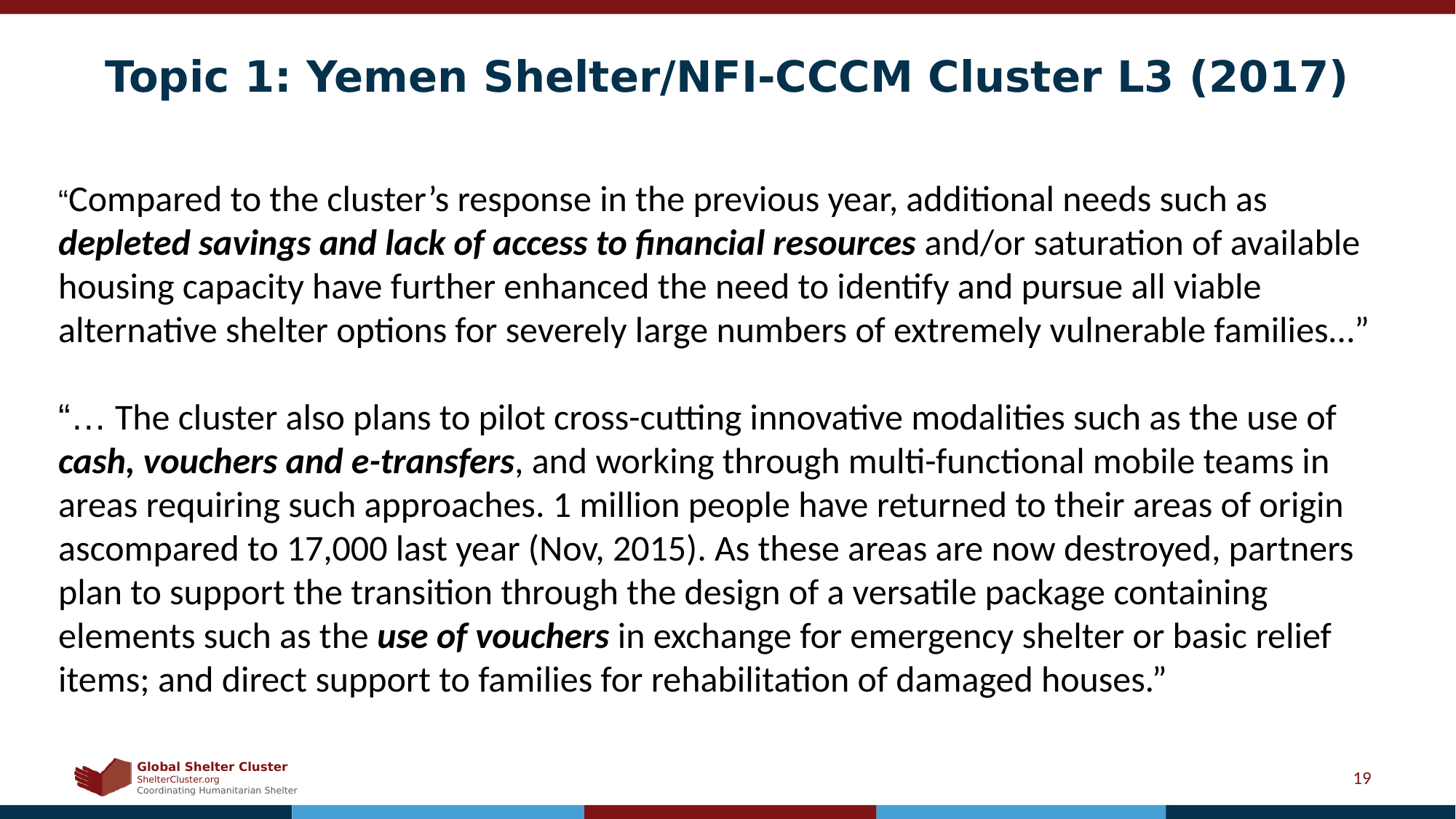

# Topic 1: Yemen Shelter/NFI-CCCM Cluster L3 (2017)
“Compared to the cluster’s response in the previous year, additional needs such as depleted savings and lack of access to financial resources and/or saturation of available housing capacity have further enhanced the need to identify and pursue all viable alternative shelter options for severely large numbers of extremely vulnerable families…”

“… The cluster also plans to pilot cross-cutting innovative modalities such as the use of cash, vouchers and e-transfers, and working through multi-functional mobile teams in areas requiring such approaches. 1 million people have returned to their areas of origin ascompared to 17,000 last year (Nov, 2015). As these areas are now destroyed, partners plan to support the transition through the design of a versatile package containing
elements such as the use of vouchers in exchange for emergency shelter or basic relief items; and direct support to families for rehabilitation of damaged houses.”

19